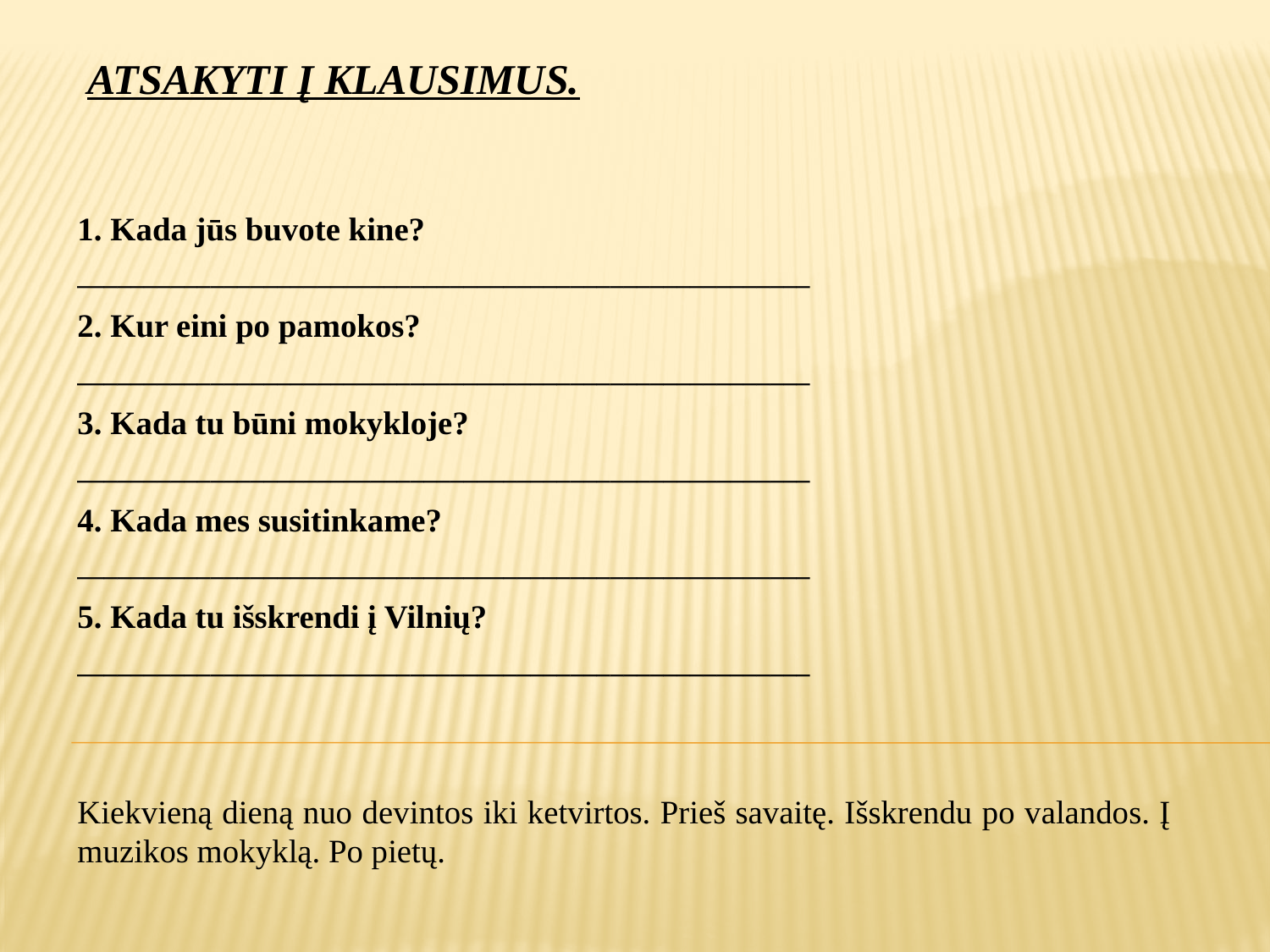

# Atsakyti į klausimus.
1. Kada jūs buvote kine?
_______________________________________________________
2. Kur eini po pamokos?
_______________________________________________________
3. Kada tu būni mokykloje?
_______________________________________________________
4. Kada mes susitinkame?
_______________________________________________________
5. Kada tu išskrendi į Vilnių?
_______________________________________________________

Kiekvieną dieną nuo devintos iki ketvirtos. Prieš savaitę. Išskrendu po valandos. Į muzikos mokyklą. Po pietų.